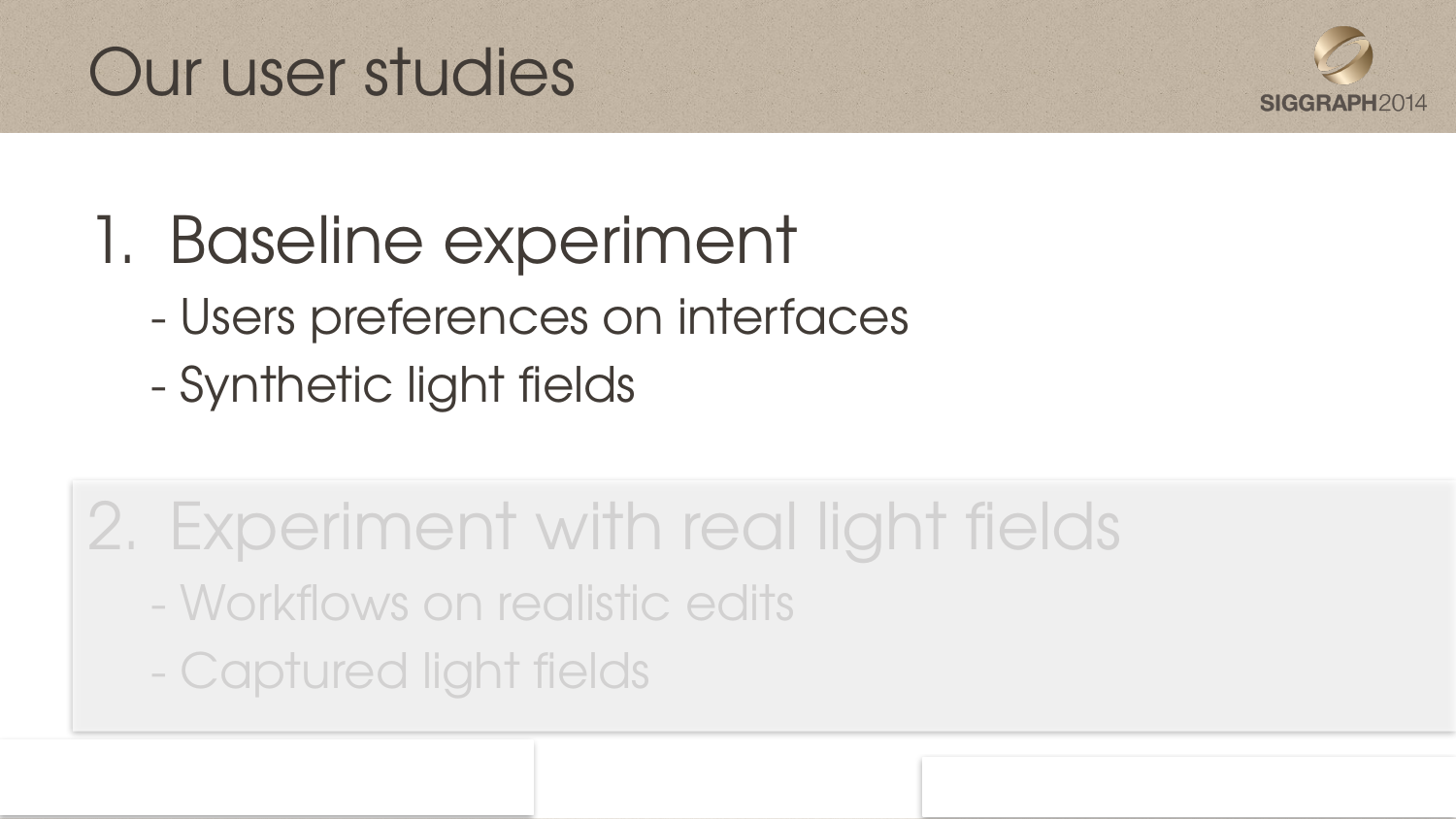

# Our user studies
Baseline experiment
- Users preferences on interfaces
- Synthetic light fields
Experiment with real light fields
- Workflows on realistic edits
- Captured light fields